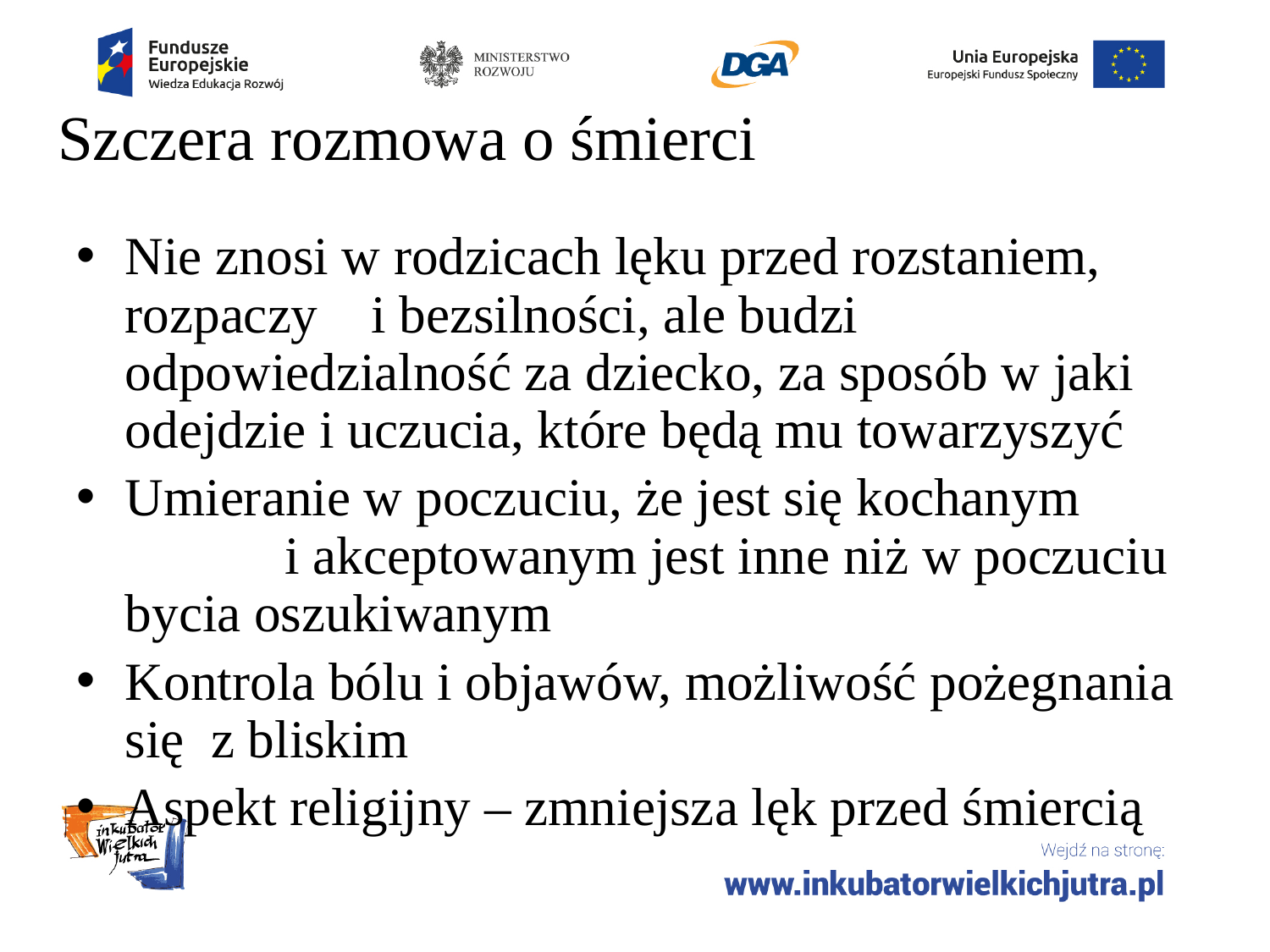

# Szczera rozmowa o śmierci
Nie znosi w rodzicach lęku przed rozstaniem, rozpaczy    i bezsilności, ale budzi odpowiedzialność za dziecko, za sposób w jaki odejdzie i uczucia, które będą mu towarzyszyć
Umieranie w poczuciu, że jest się kochanym                     i akceptowanym jest inne niż w poczuciu bycia oszukiwanym
Kontrola bólu i objawów, możliwość pożegnania się  z bliskim
Aspekt religijny – zmniejsza lęk przed śmiercią